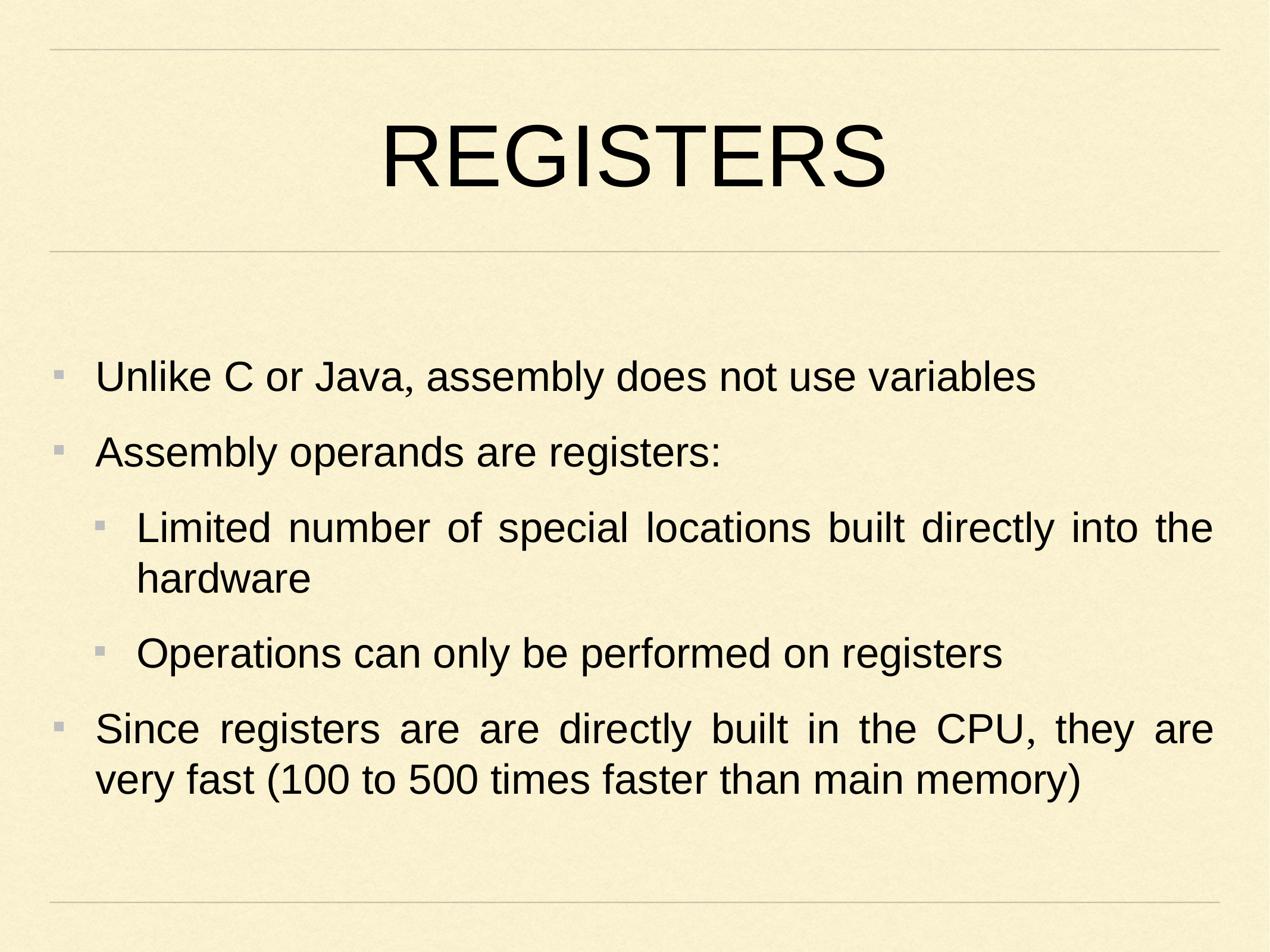

# REGISTERS
Unlike C or Java, assembly does not use variables
Assembly operands are registers:
Limited number of special locations built directly into the hardware
Operations can only be performed on registers
Since registers are are directly built in the CPU, they are very fast (100 to 500 times faster than main memory)
3